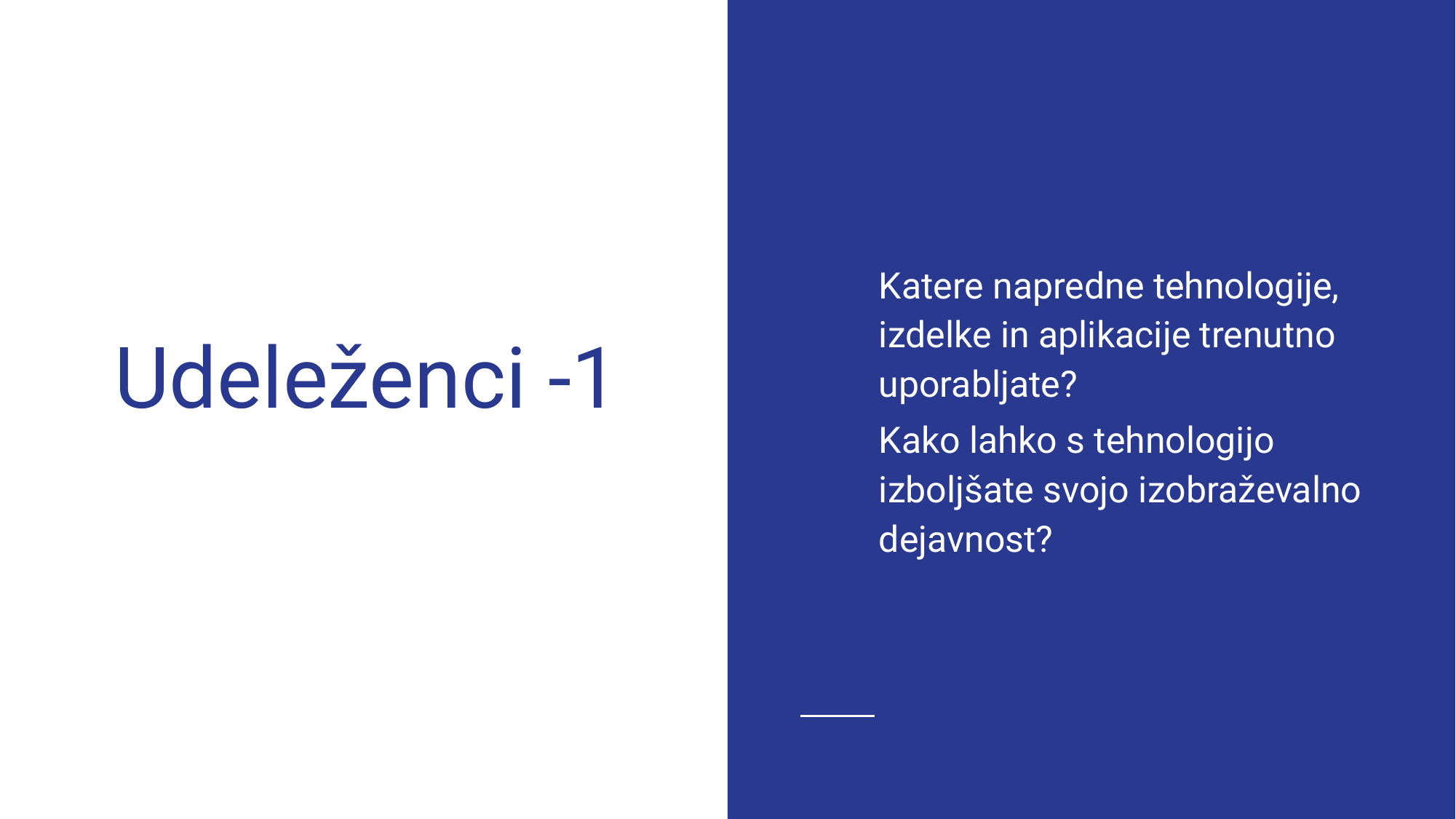

Katere napredne tehnologije, izdelke in aplikacije trenutno uporabljate?
Kako lahko s tehnologijo izboljšate svojo izobraževalno dejavnost?
# Udeleženci -1